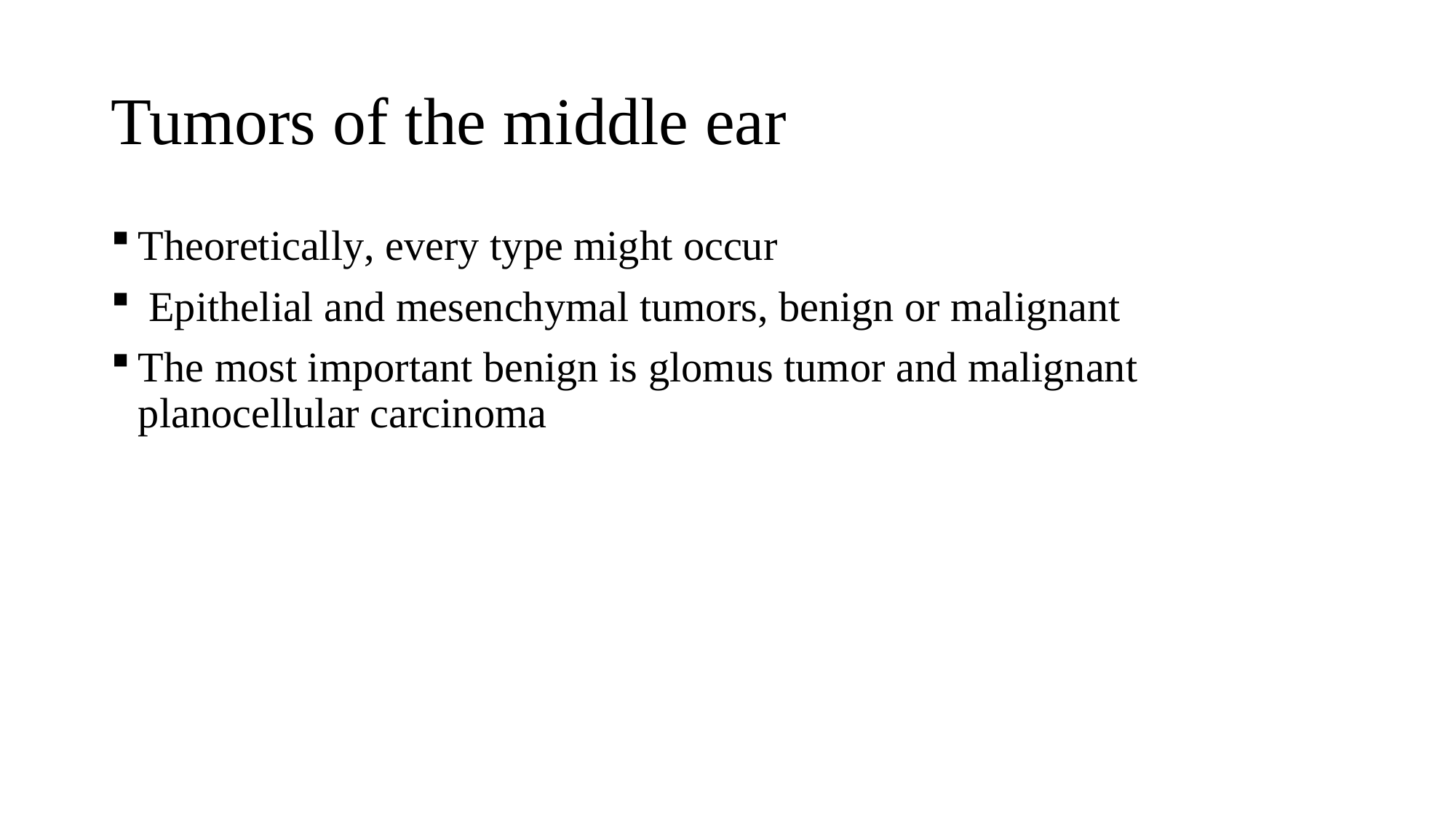

# Tumors of the middle ear
Theoretically, every type might occur
 Epithelial and mesenchymal tumors, benign or malignant
The most important benign is glomus tumor and malignant planocellular carcinoma